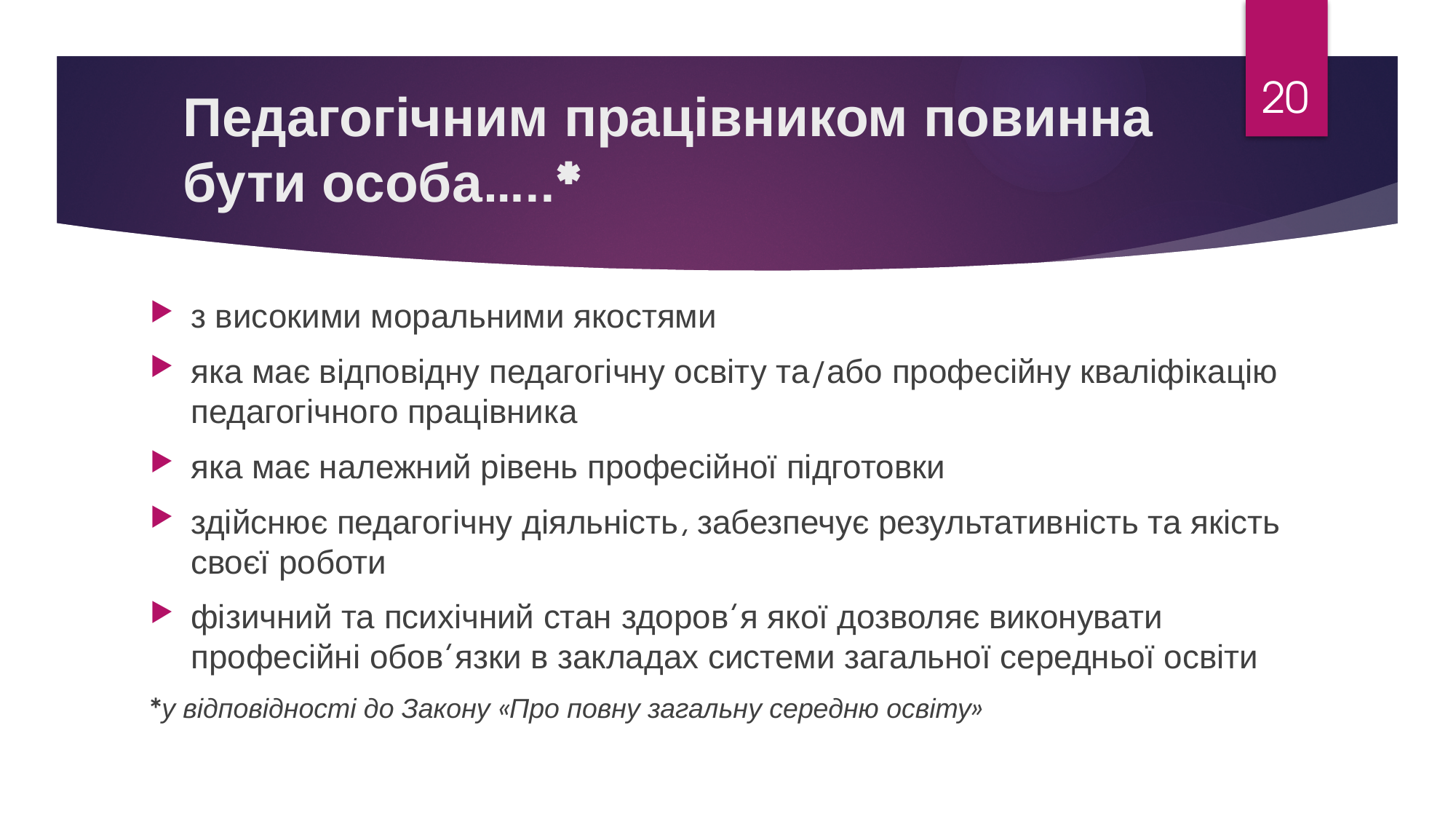

20
# Педагогічним працівником повинна бути особа…..*
з високими моральними якостями
яка має відповідну педагогічну освіту та/або професійну кваліфікацію педагогічного працівника
яка має належний рівень професійної підготовки
здійснює педагогічну діяльність, забезпечує результативність та якість своєї роботи
фізичний та психічний стан здоров’я якої дозволяє виконувати професійні обов’язки в закладах системи загальної середньої освіти
*у відповідності до Закону «Про повну загальну середню освіту»